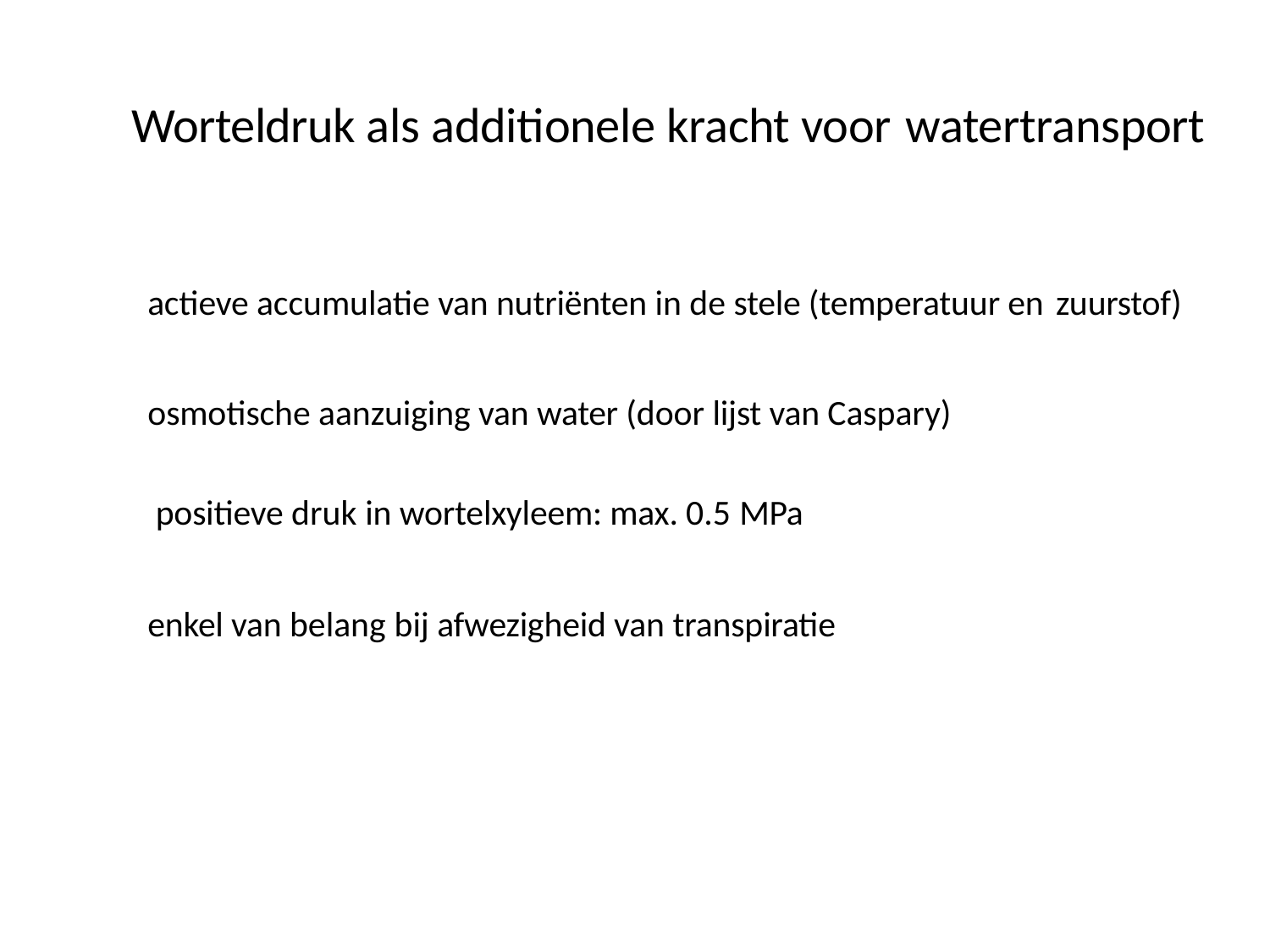

# Worteldruk als additionele kracht voor watertransport
actieve accumulatie van nutriënten in de stele (temperatuur en zuurstof)
osmotische aanzuiging van water (door lijst van Caspary)  positieve druk in wortelxyleem: max. 0.5 MPa

enkel van belang bij afwezigheid van transpiratie